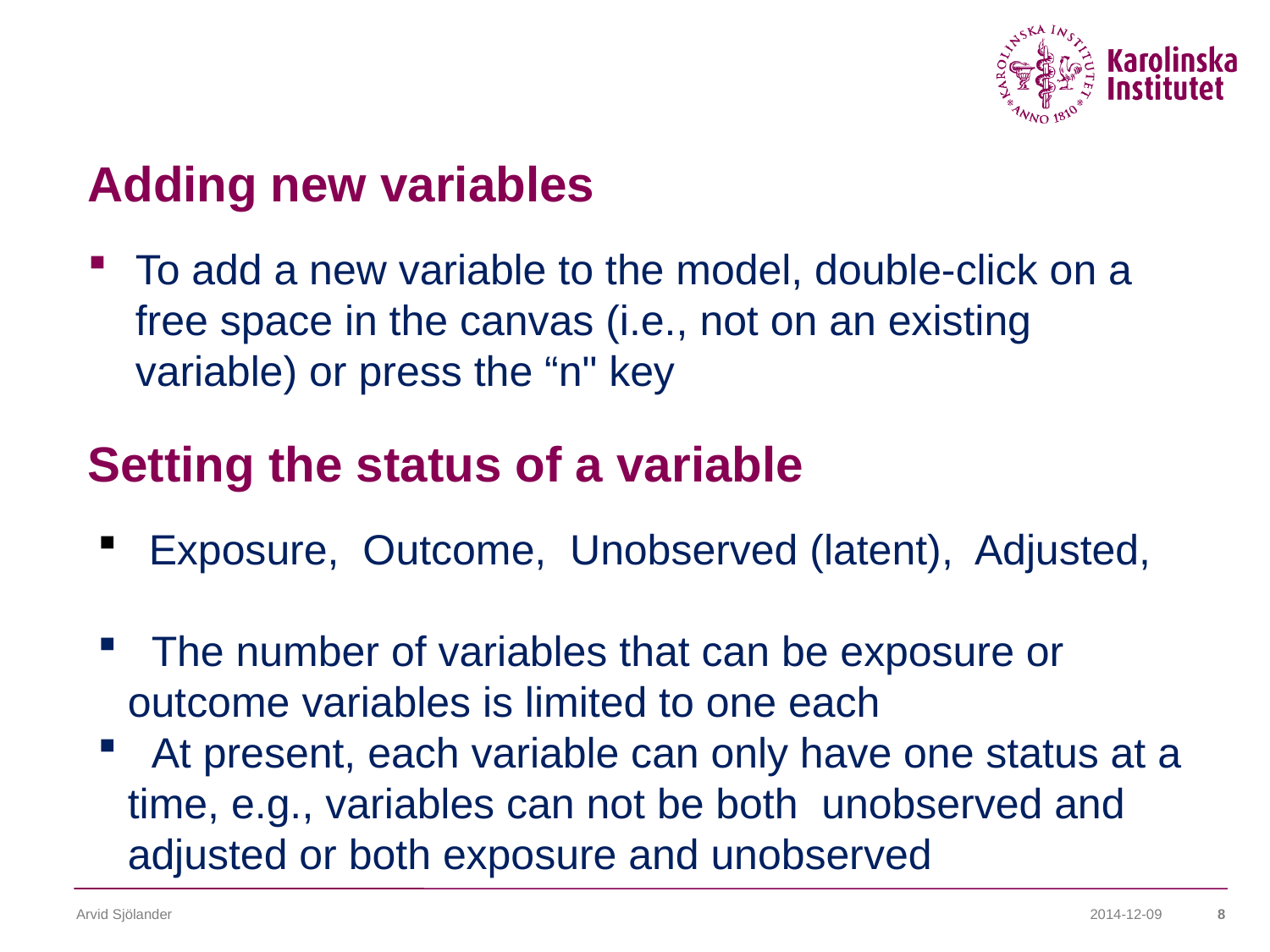

# Adding new variables
To add a new variable to the model, double-click on a free space in the canvas (i.e., not on an existing variable) or press the “n" key

Setting the status of a variable
  Exposure,  Outcome,  Unobserved (latent),  Adjusted,
  The number of variables that can be exposure or      outcome variables is limited to one each
  At present, each variable can only have one status at a time, e.g., variables can not be both  unobserved and adjusted or both exposure and unobserved

Arvid Sjölander
2014-12-09
8